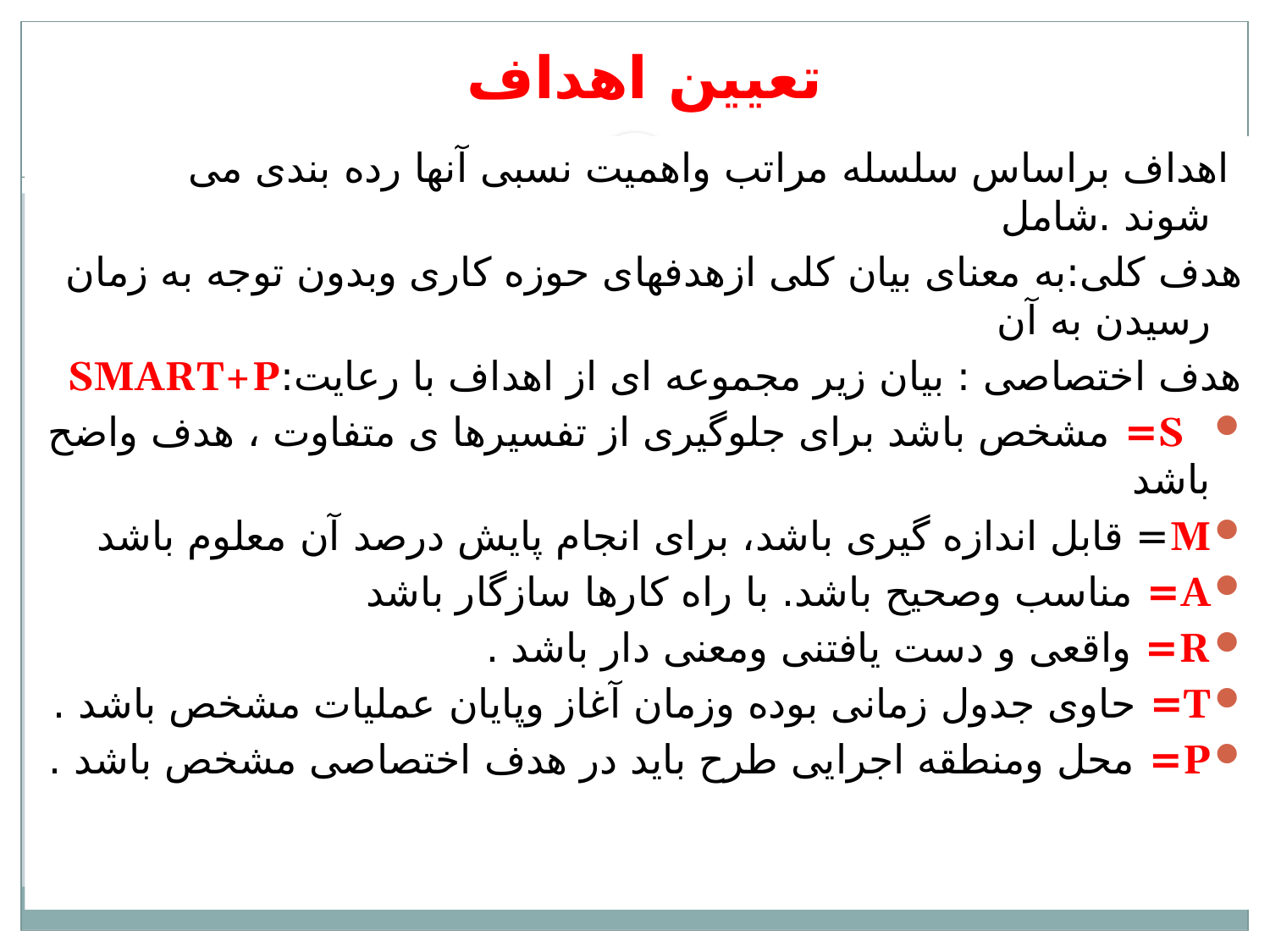

# تعیین اهداف
 اهداف براساس سلسله مراتب واهمیت نسبی آنها رده بندی می شوند .شامل
هدف کلی:به معنای بیان کلی ازهدفهای حوزه کاری وبدون توجه به زمان رسیدن به آن
هدف اختصاصی : بیان زیر مجموعه ای از اهداف با رعایت:SMART+P
  S= مشخص باشد برای جلوگیری از تفسیرها ی متفاوت ، هدف واضح باشد
M= قابل اندازه گیری باشد، برای انجام پایش درصد آن معلوم باشد
A= مناسب وصحیح باشد. با راه کارها سازگار باشد
R= واقعی و دست یافتنی ومعنی دار باشد .
T= حاوی جدول زمانی بوده وزمان آغاز وپایان عملیات مشخص باشد .
P= محل ومنطقه اجرایی طرح باید در هدف اختصاصی مشخص باشد .